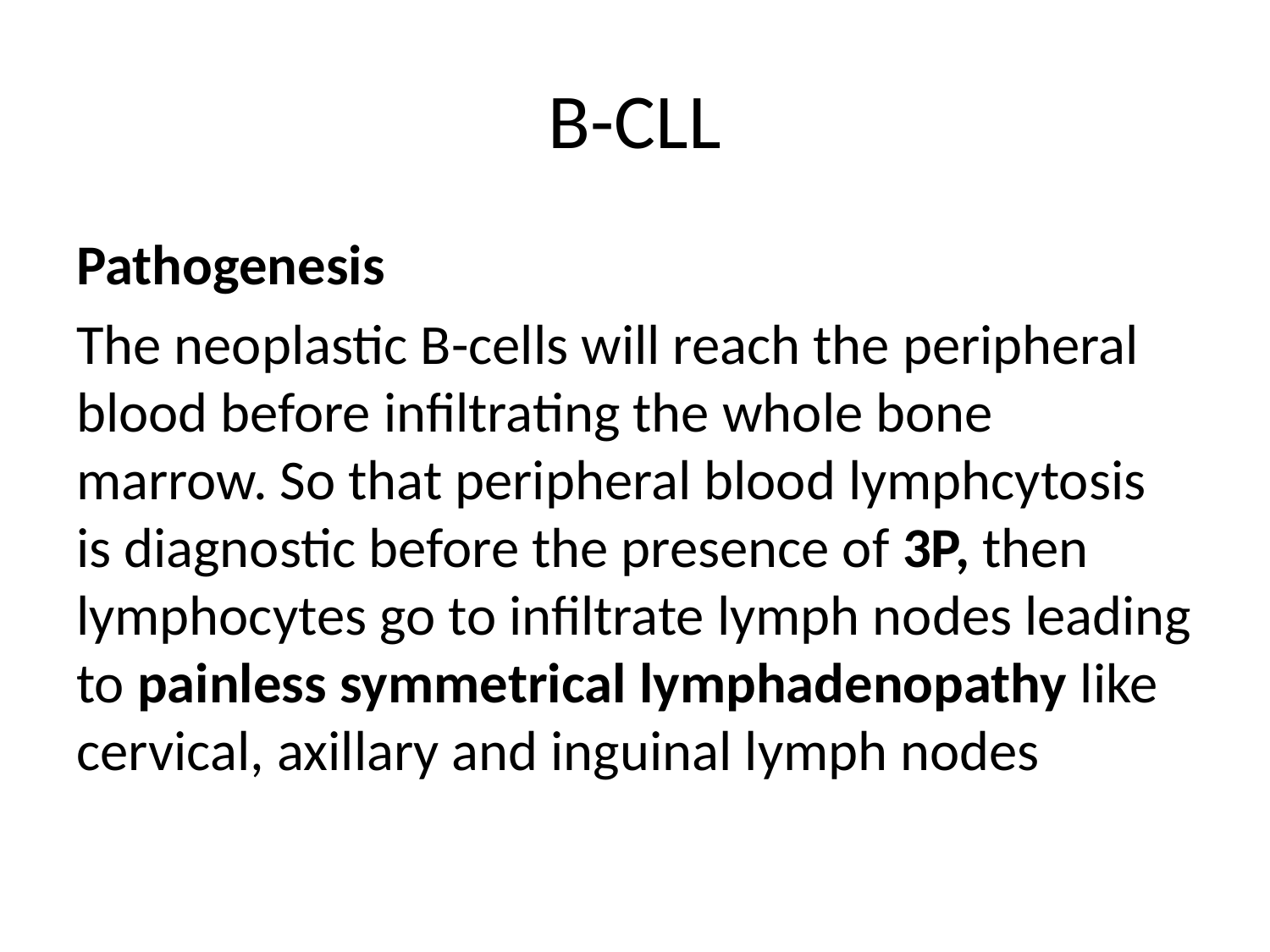

# B-CLL
Pathogenesis
The neoplastic B-cells will reach the peripheral blood before infiltrating the whole bone marrow. So that peripheral blood lymphcytosis is diagnostic before the presence of 3P, then lymphocytes go to infiltrate lymph nodes leading to painless symmetrical lymphadenopathy like cervical, axillary and inguinal lymph nodes